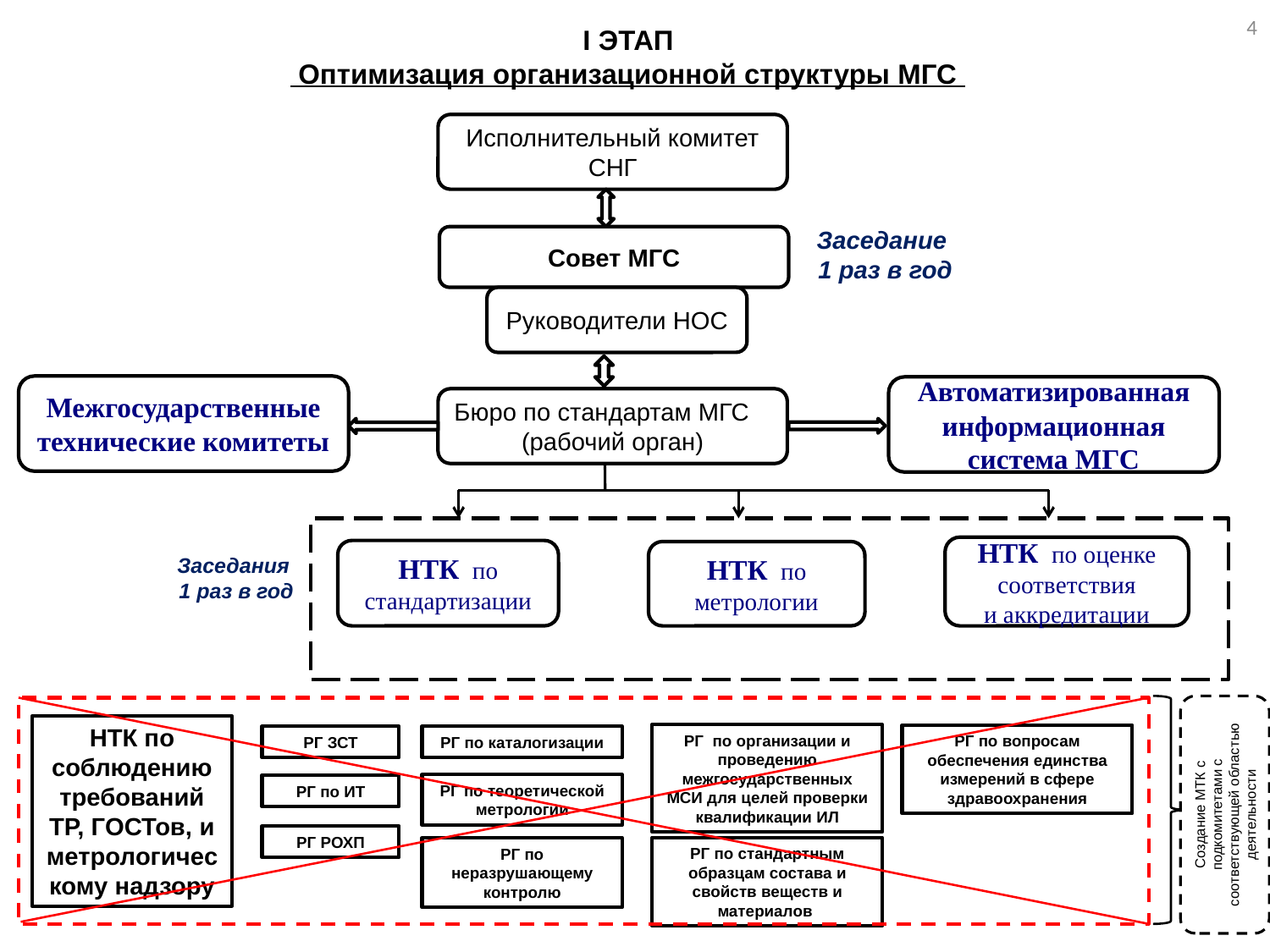

4
I ЭТАП
 Оптимизация организационной структуры МГС
Исполнительный комитет СНГ

Заседание
1 раз в год
Совет МГС
Руководители НОС
Межгосударственные технические комитеты
Автоматизированная информационная система МГС
Бюро по стандартам МГС
(рабочий орган)

НТК  по оценке соответствия
и аккредитации
НТК  по стандартизации
НТК  по метрологии
Заседания
1 раз в год

НТК по соблюдению требований ТР, ГОСТов, и метрологическому надзору
РГ  по организации и проведению межгосударственных МСИ для целей проверки квалификации ИЛ
РГ по вопросам обеспечения единства измерений в сфере здравоохранения
РГ ЗСТ
РГ по каталогизации
РГ по теоретической метрологии
РГ по ИТ
Создание МТК с подкомитетами с соответствующей областью деятельности
РГ РОХП
РГ по стандартным образцам состава и свойств веществ и материалов
РГ по неразрушающему контролю